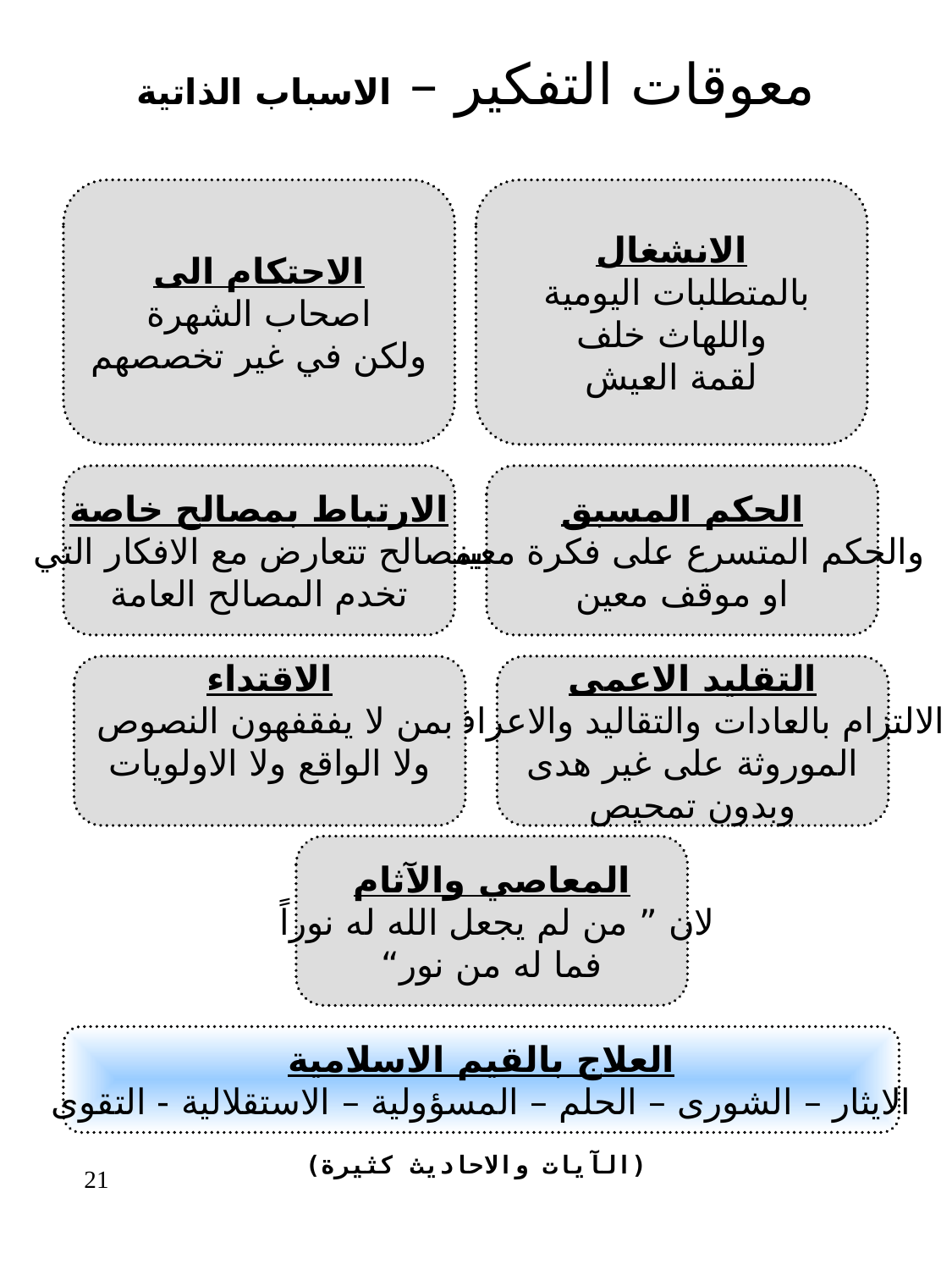

معوقات التفكير – الاسباب الذاتية
الاحتكام الى
اصحاب الشهرة
ولكن في غير تخصصهم
الانشغال
بالمتطلبات اليومية
واللهاث خلف
لقمة العيش

الارتباط بمصالح خاصة
بمصالح تتعارض مع الافكار التي
تخدم المصالح العامة

الحكم المسبق
والحكم المتسرع على فكرة معينة
او موقف معين
الاقتداء
بمن لا يفقفهون النصوص
ولا الواقع ولا الاولويات

التقليد الاعمى
الالتزام بالعادات والتقاليد والاعراف
الموروثة على غير هدى
وبدون تمحيص
المعاصي والآثام
لان ” من لم يجعل الله له نوراً
فما له من نور“
العلاج بالقيم الاسلامية
الايثار – الشورى – الحلم – المسؤولية – الاستقلالية - التقوى
(الآيات والاحاديث كثيرة)
21